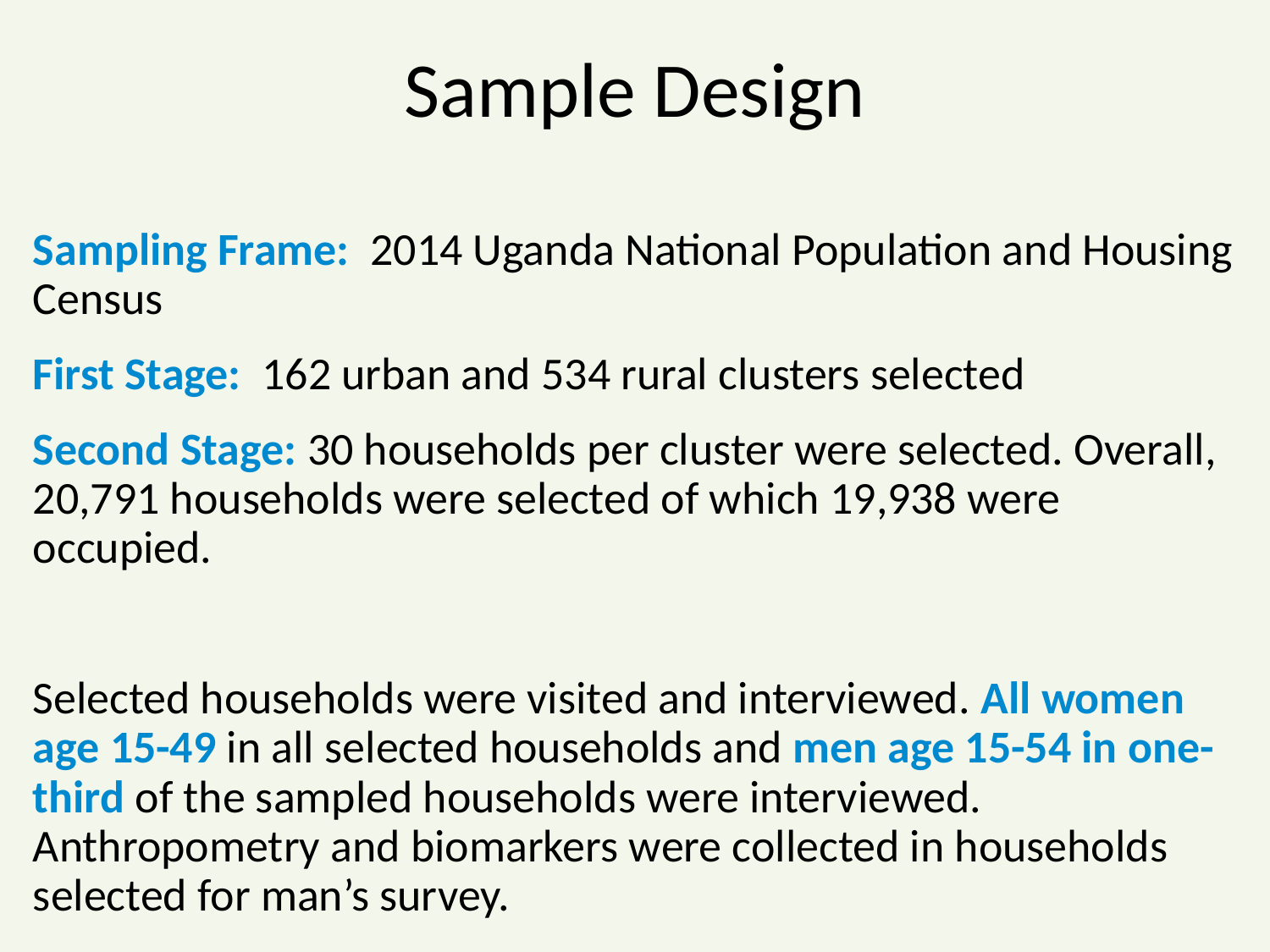

# Sample Design
Sampling Frame:  2014 Uganda National Population and Housing Census
First Stage:  162 urban and 534 rural clusters selected
Second Stage: 30 households per cluster were selected. Overall, 20,791 households were selected of which 19,938 were occupied.

Selected households were visited and interviewed. All women age 15-49 in all selected households and men age 15-54 in one-third of the sampled households were interviewed. Anthropometry and biomarkers were collected in households selected for man’s survey.